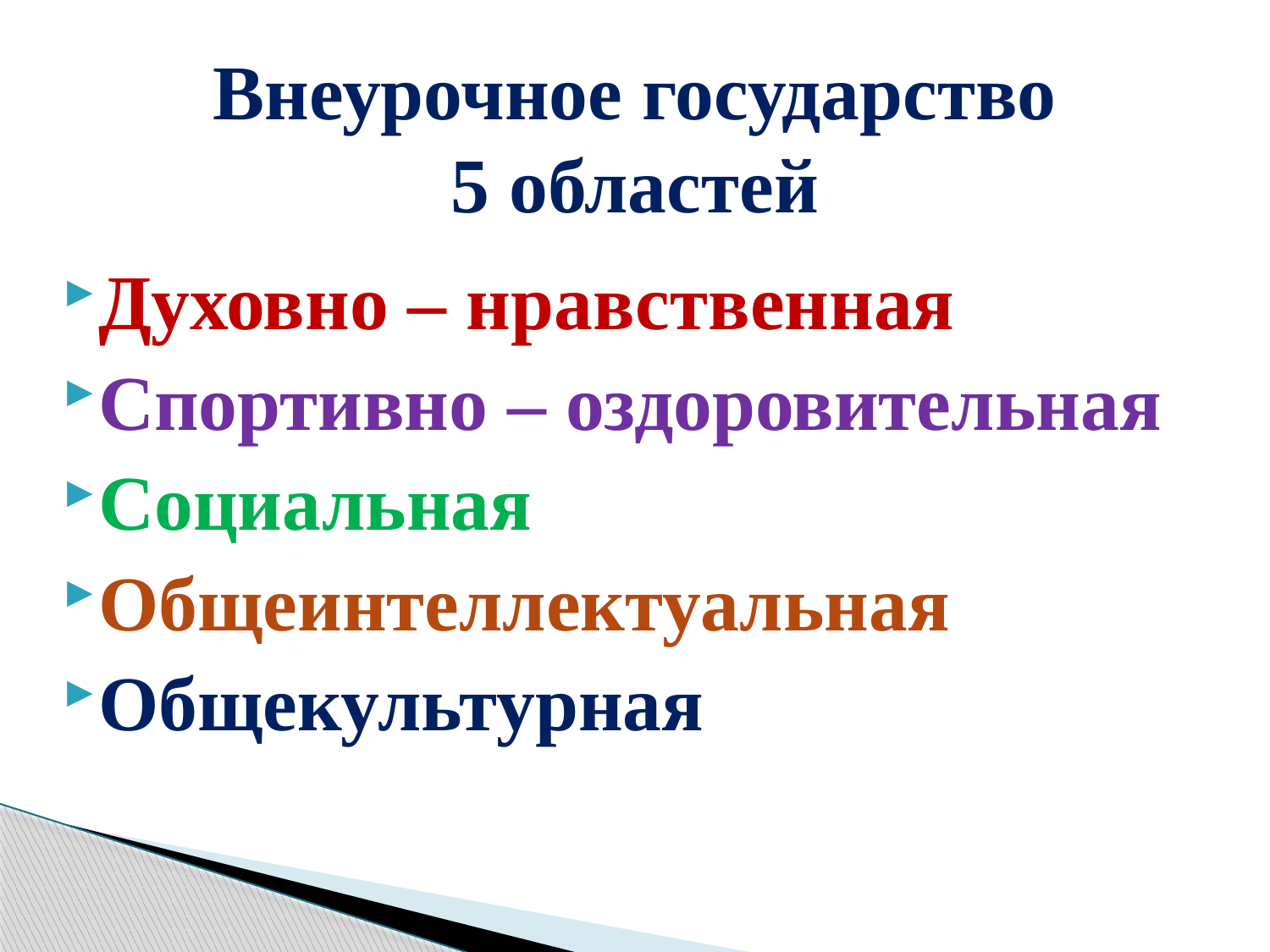

# Внеурочное государство 5 областей
Духовно – нравственная
Спортивно – оздоровительная
Социальная
Общеинтеллектуальная
Общекультурная